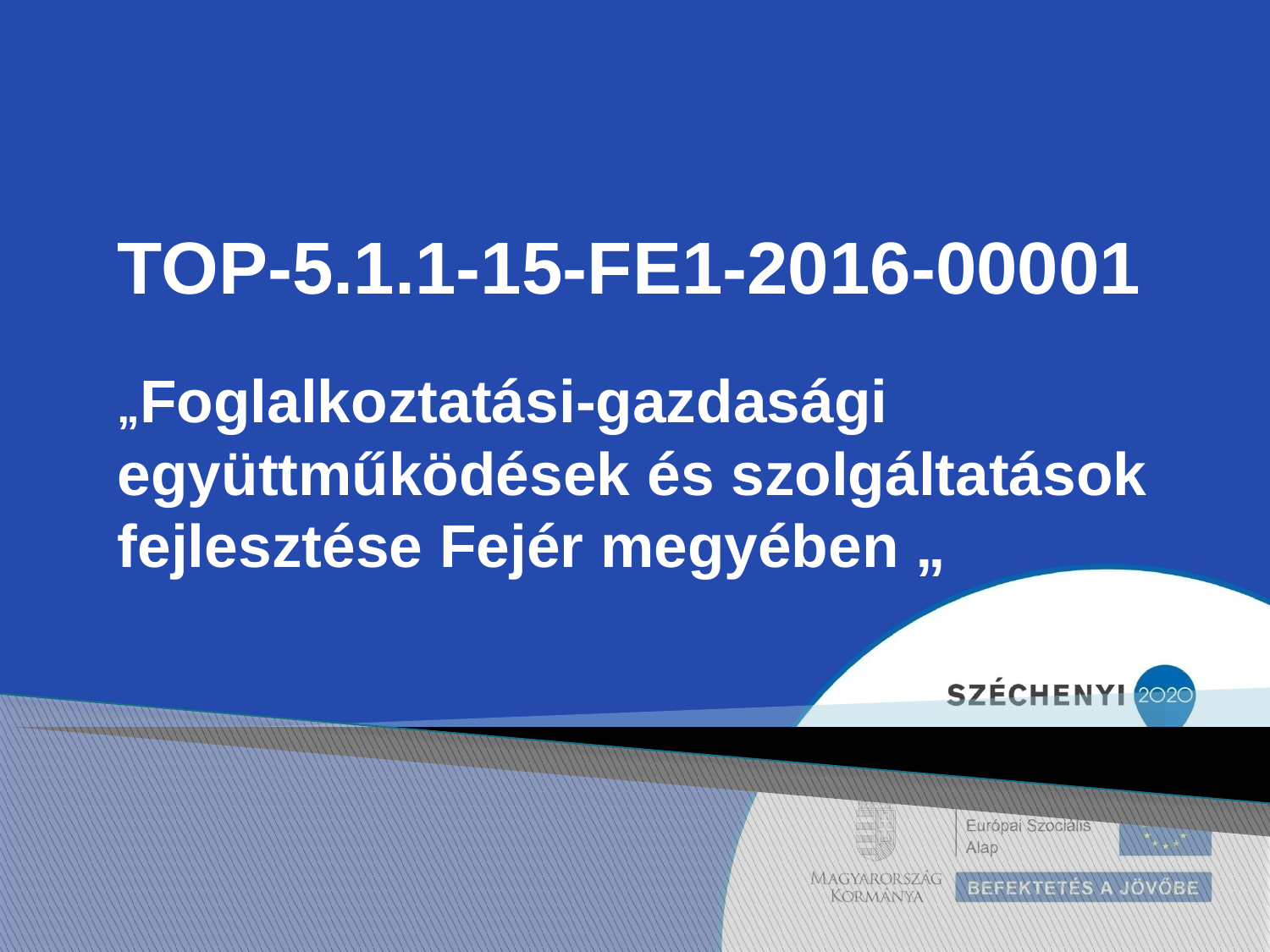

# TOP-5.1.1-15-FE1-2016-00001 „Foglalkoztatási-gazdasági együttműködések és szolgáltatások fejlesztése Fejér megyében „